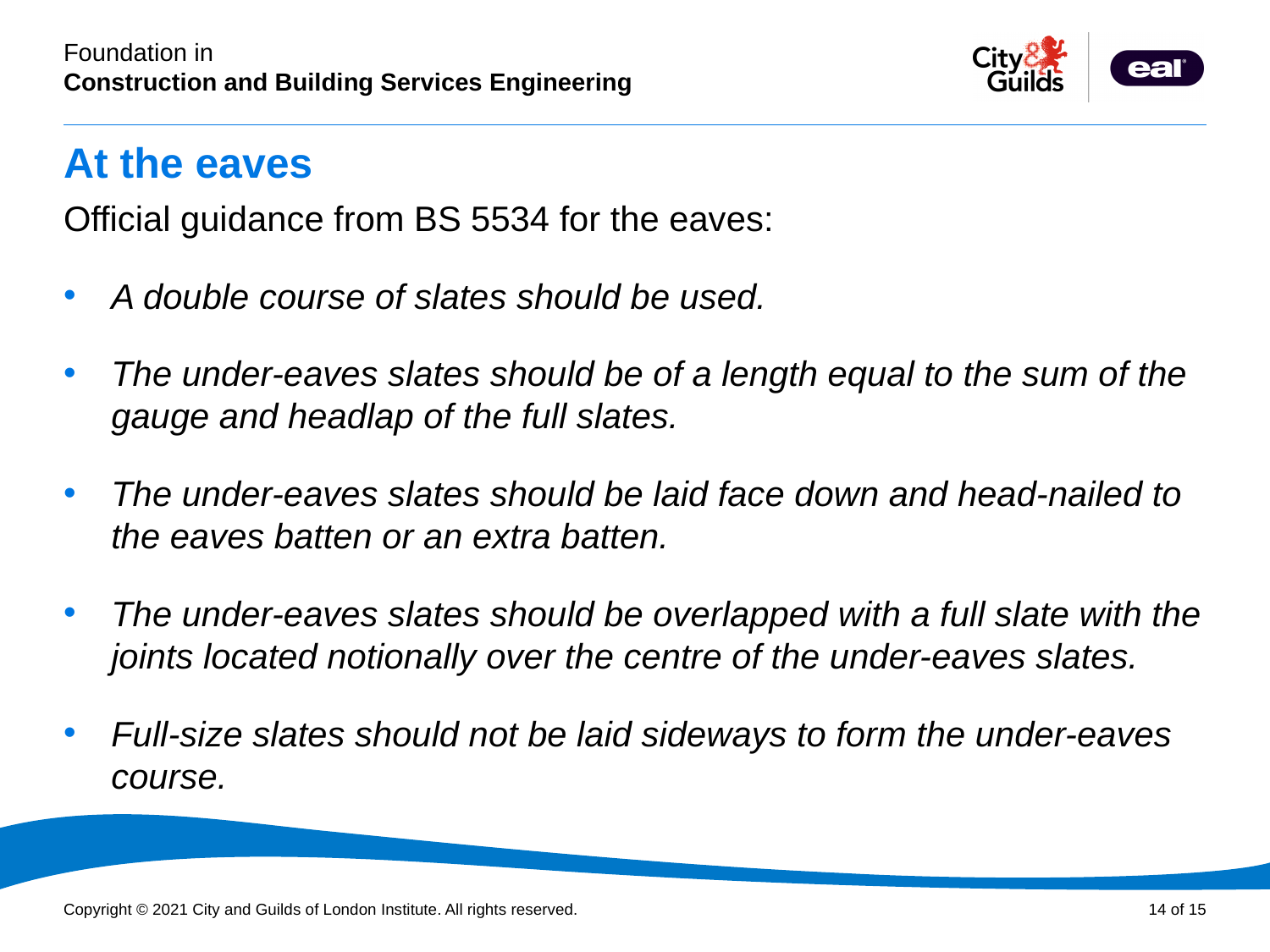

# At the eaves
Official guidance from BS 5534 for the eaves:
A double course of slates should be used.
The under-eaves slates should be of a length equal to the sum of the gauge and headlap of the full slates.
The under-eaves slates should be laid face down and head-nailed to the eaves batten or an extra batten.
The under-eaves slates should be overlapped with a full slate with the joints located notionally over the centre of the under-eaves slates.
Full-size slates should not be laid sideways to form the under-eaves course.